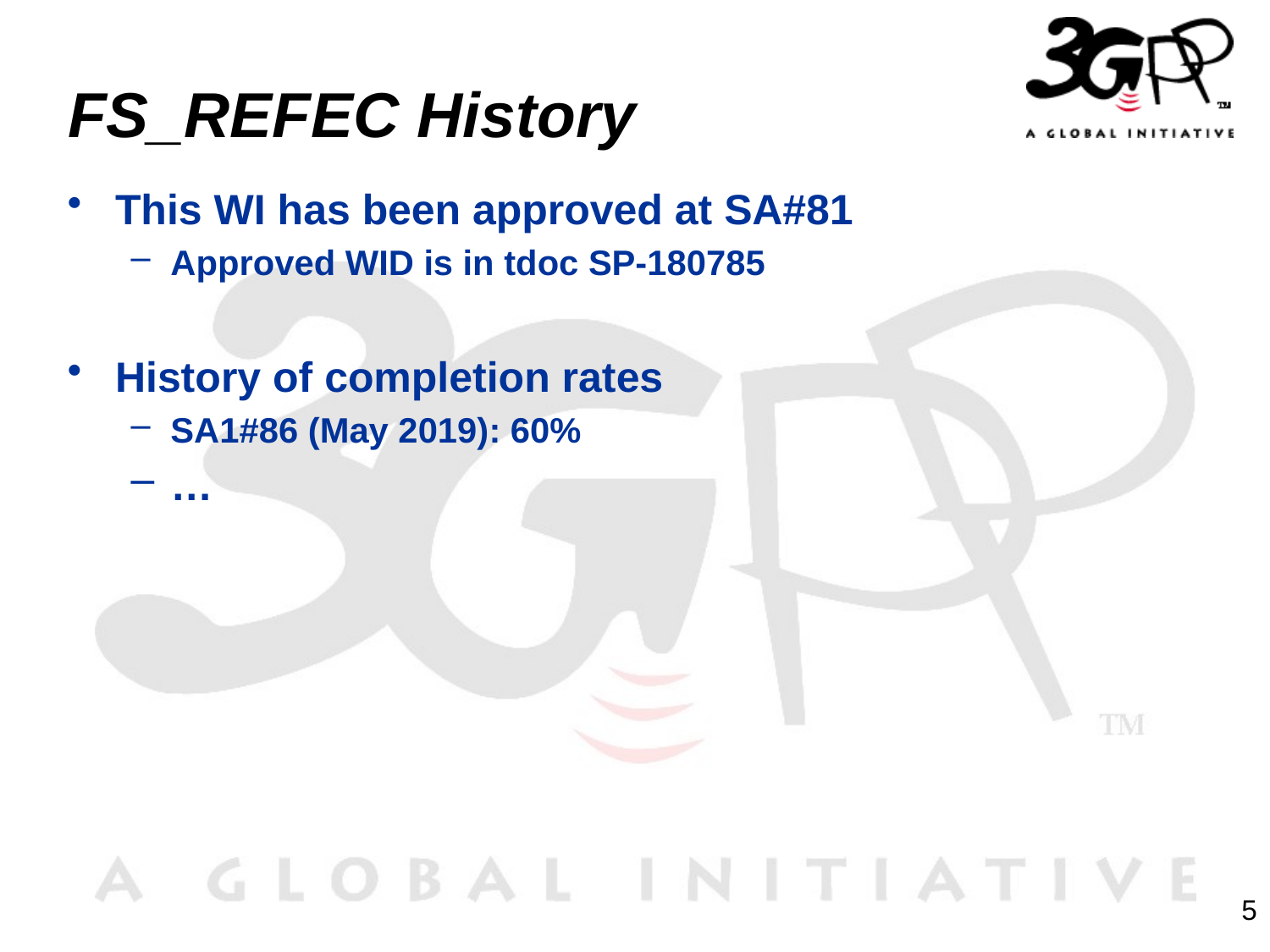

# FS_REFEC History
This WI has been approved at SA#81
Approved WID is in tdoc SP-180785

History of completion rates
SA1#86 (May 2019): 60%
…
5